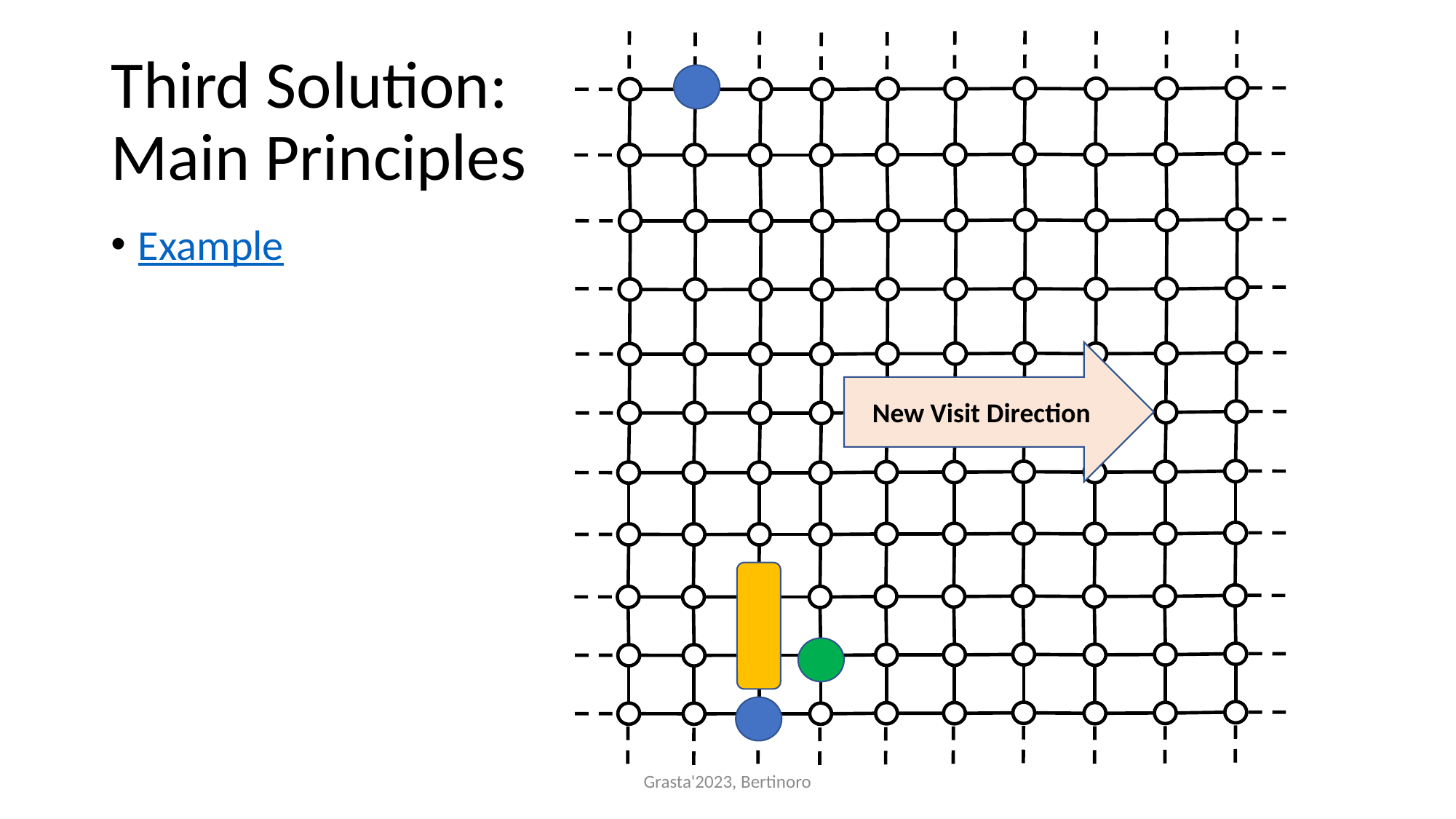

# Third Solution: Main Principles

Example
New Visit Direction

Grasta'2023, Bertinoro